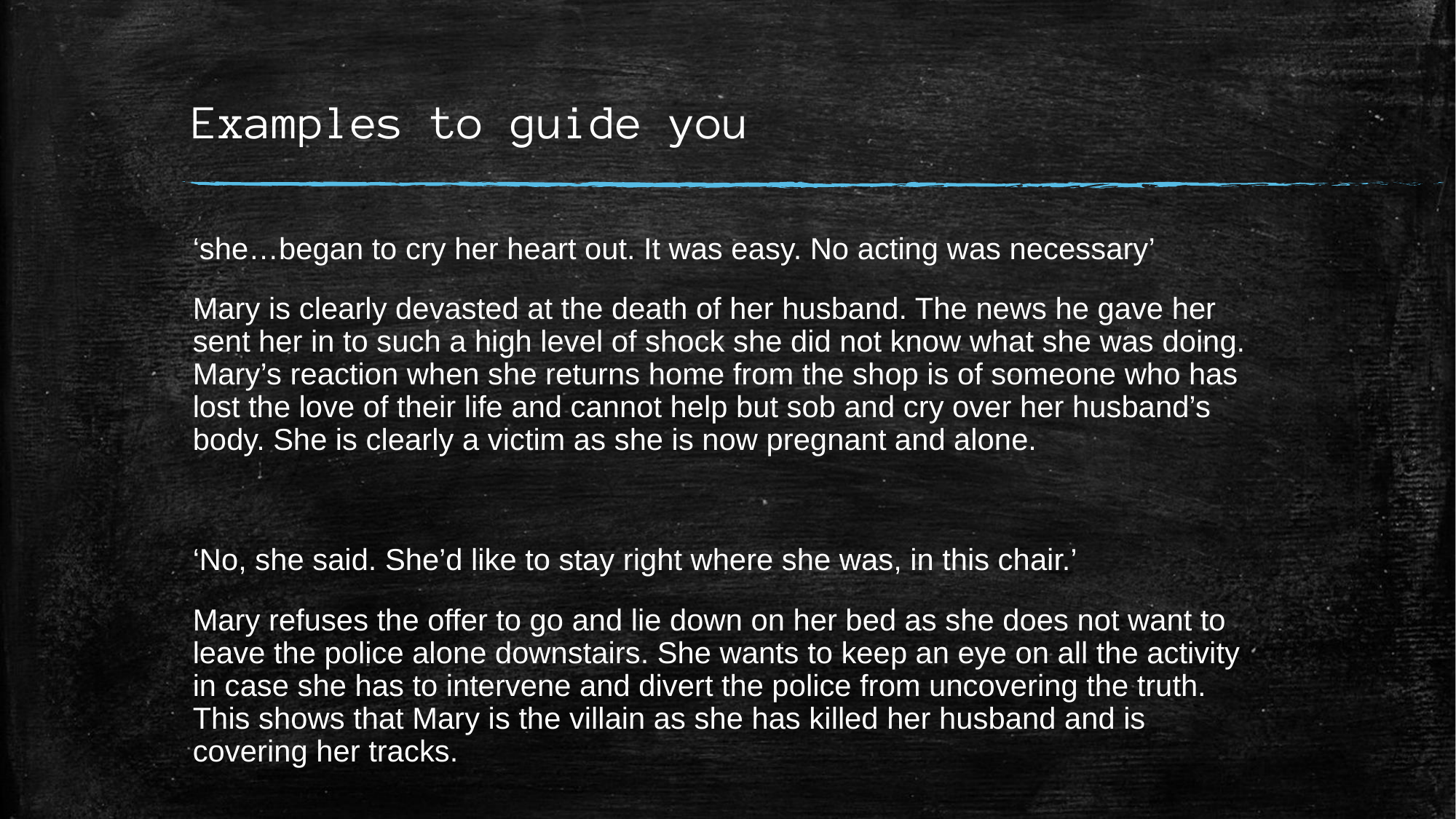

# Examples to guide you
‘she…began to cry her heart out. It was easy. No acting was necessary’
Mary is clearly devasted at the death of her husband. The news he gave her sent her in to such a high level of shock she did not know what she was doing. Mary’s reaction when she returns home from the shop is of someone who has lost the love of their life and cannot help but sob and cry over her husband’s body. She is clearly a victim as she is now pregnant and alone.

‘No, she said. She’d like to stay right where she was, in this chair.’
Mary refuses the offer to go and lie down on her bed as she does not want to leave the police alone downstairs. She wants to keep an eye on all the activity in case she has to intervene and divert the police from uncovering the truth. This shows that Mary is the villain as she has killed her husband and is covering her tracks.